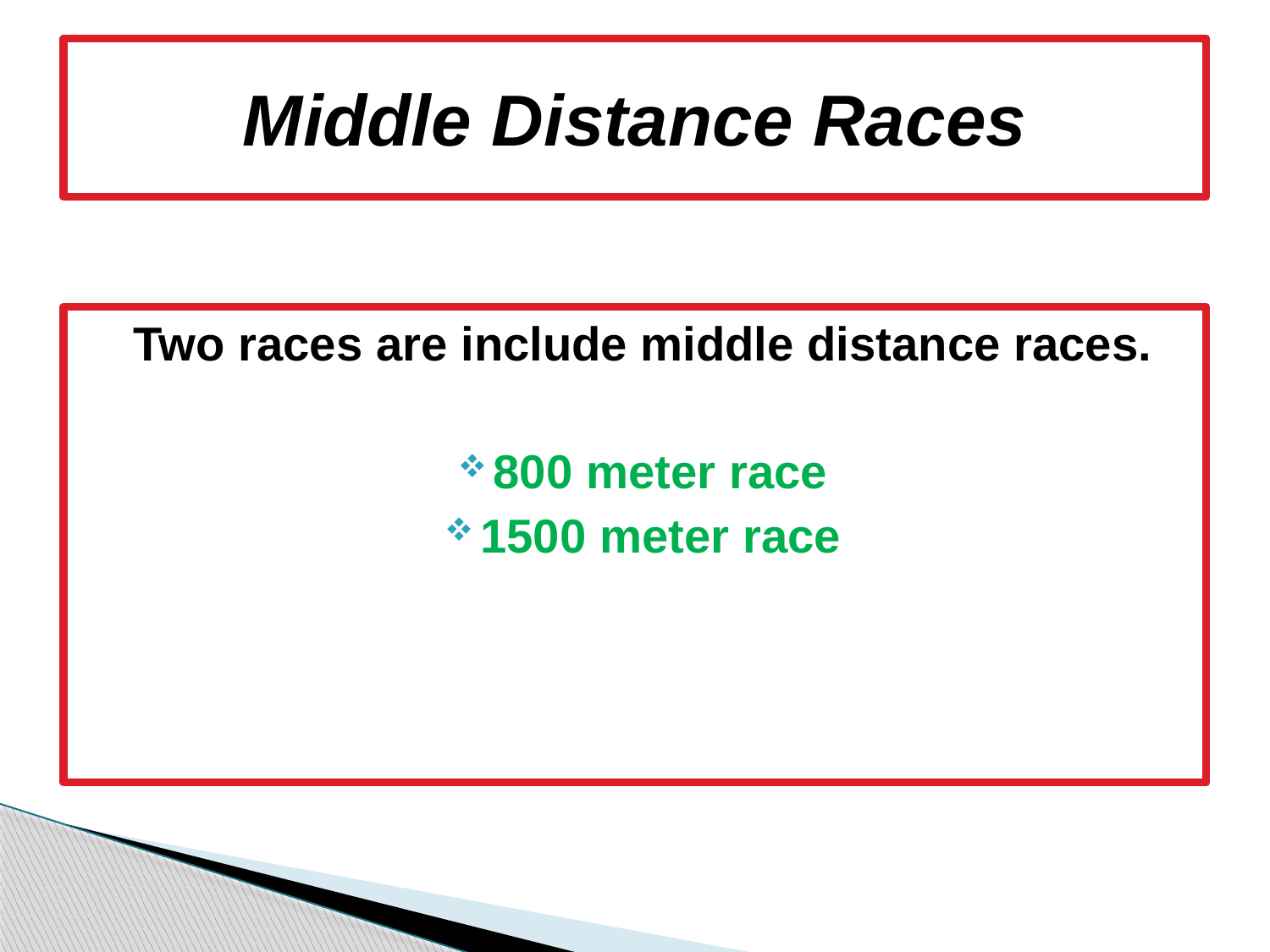

# Middle Distance Races
Two races are include middle distance races.

800 meter race
1500 meter race